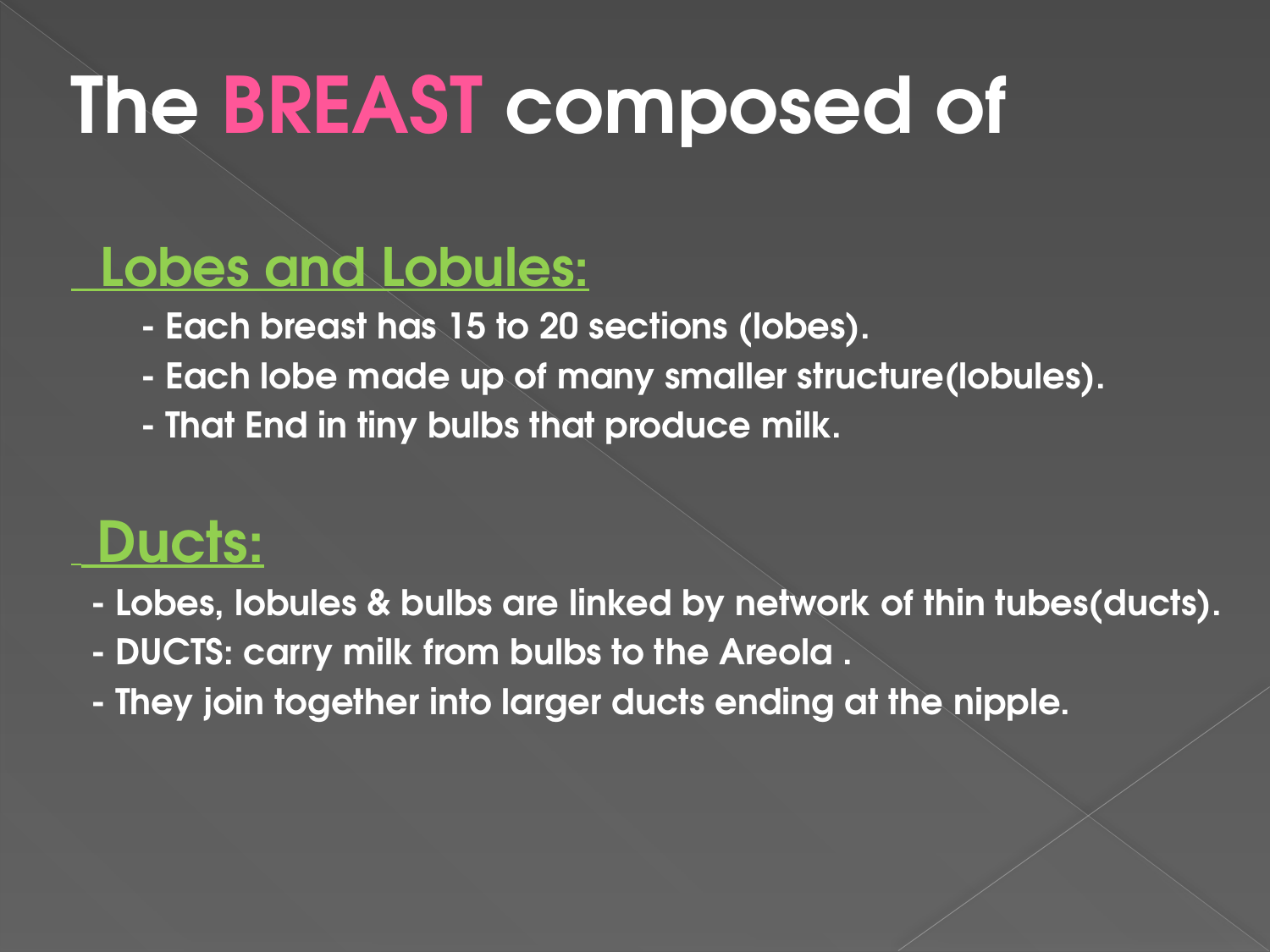

The BREAST composed of

  Lobes and Lobules:
       - Each breast has 15 to 20 sections (lobes).
       - Each lobe made up of many smaller structure(lobules).
       - That End in tiny bulbs that produce milk.

  Ducts:
  - Lobes, lobules & bulbs are linked by network of thin tubes(ducts).
  - DUCTS: carry milk from bulbs to the Areola .
  - They join together into larger ducts ending at the nipple.